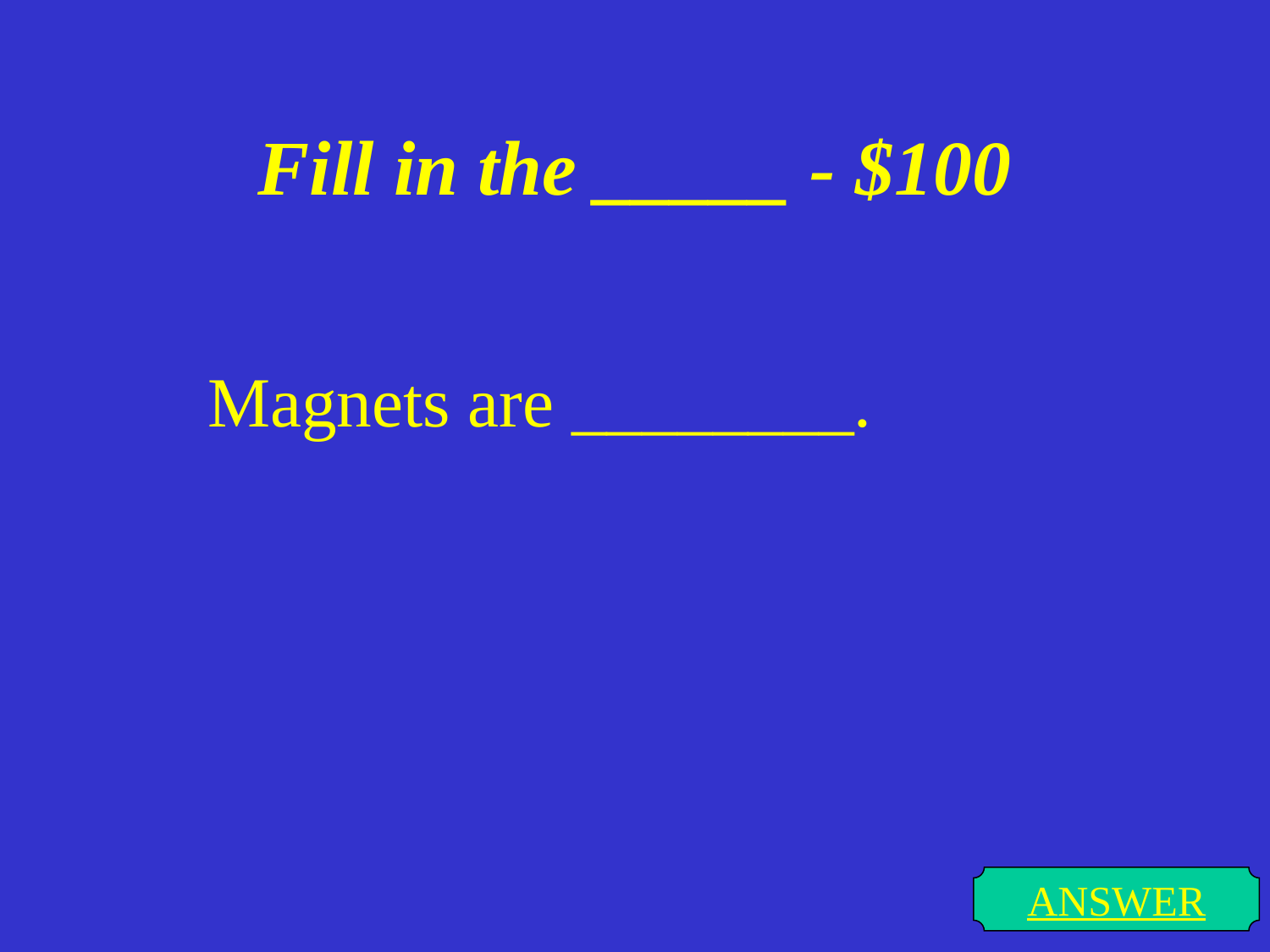

# Fill in the _____ - $100
Magnets are ________.

ANSWER